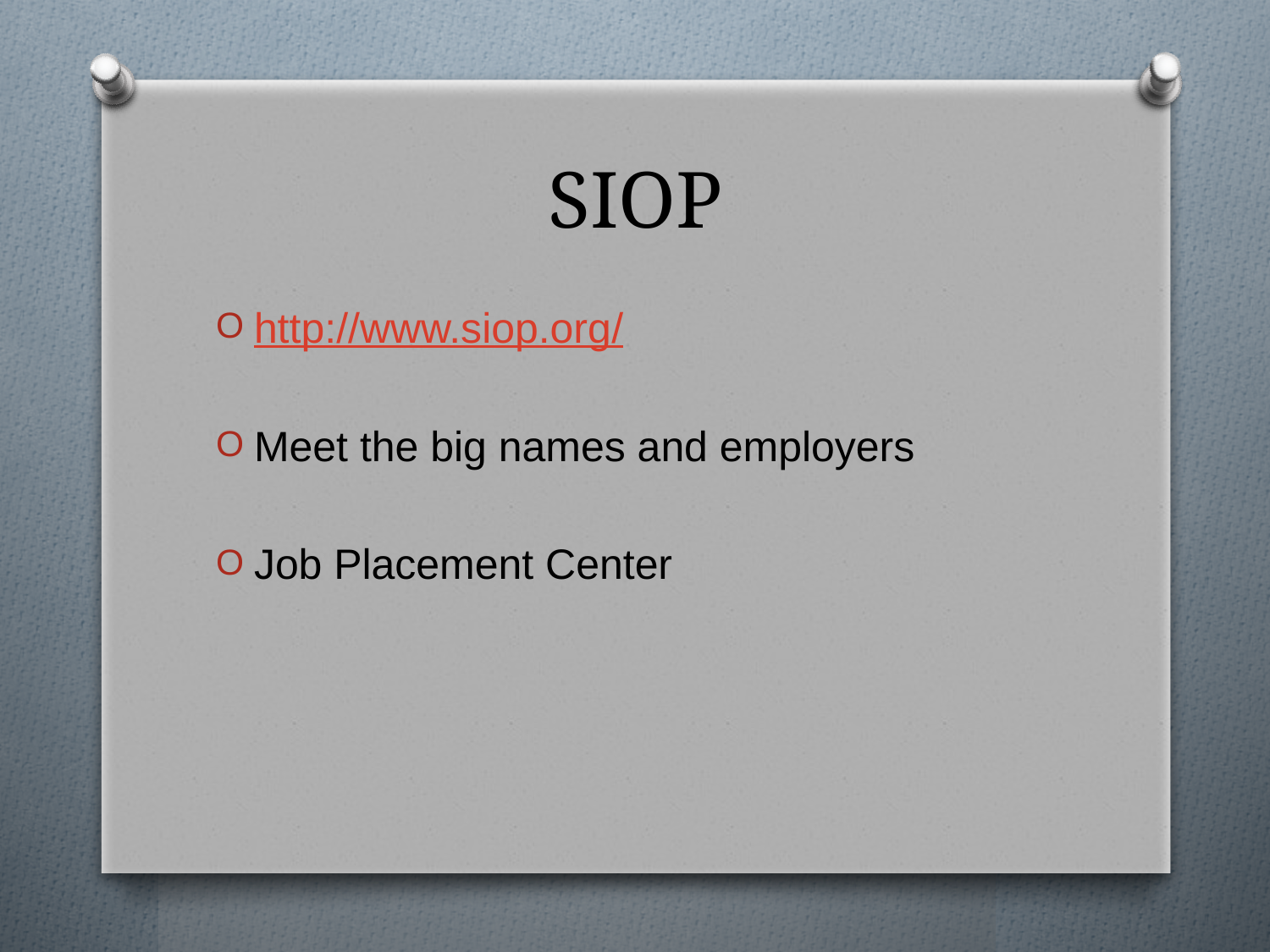

# SIOP
http://www.siop.org/

Meet the big names and employers

Job Placement Center